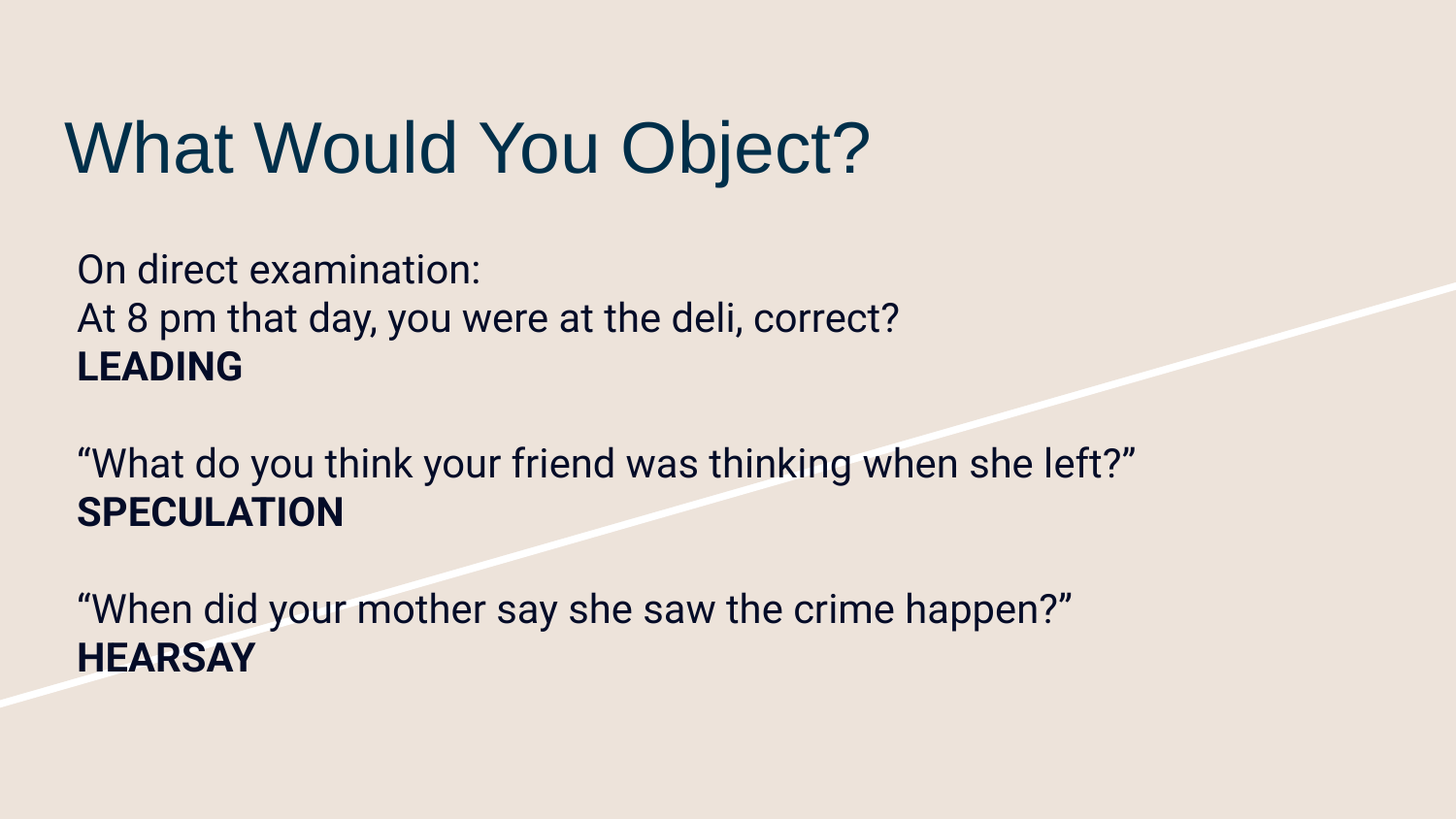

# What Would You Object?

On direct examination:
At 8 pm that day, you were at the deli, correct?
LEADING

“What do you think your friend was thinking when she left?”
SPECULATION

“When did your mother say she saw the crime happen?”
HEARSAY